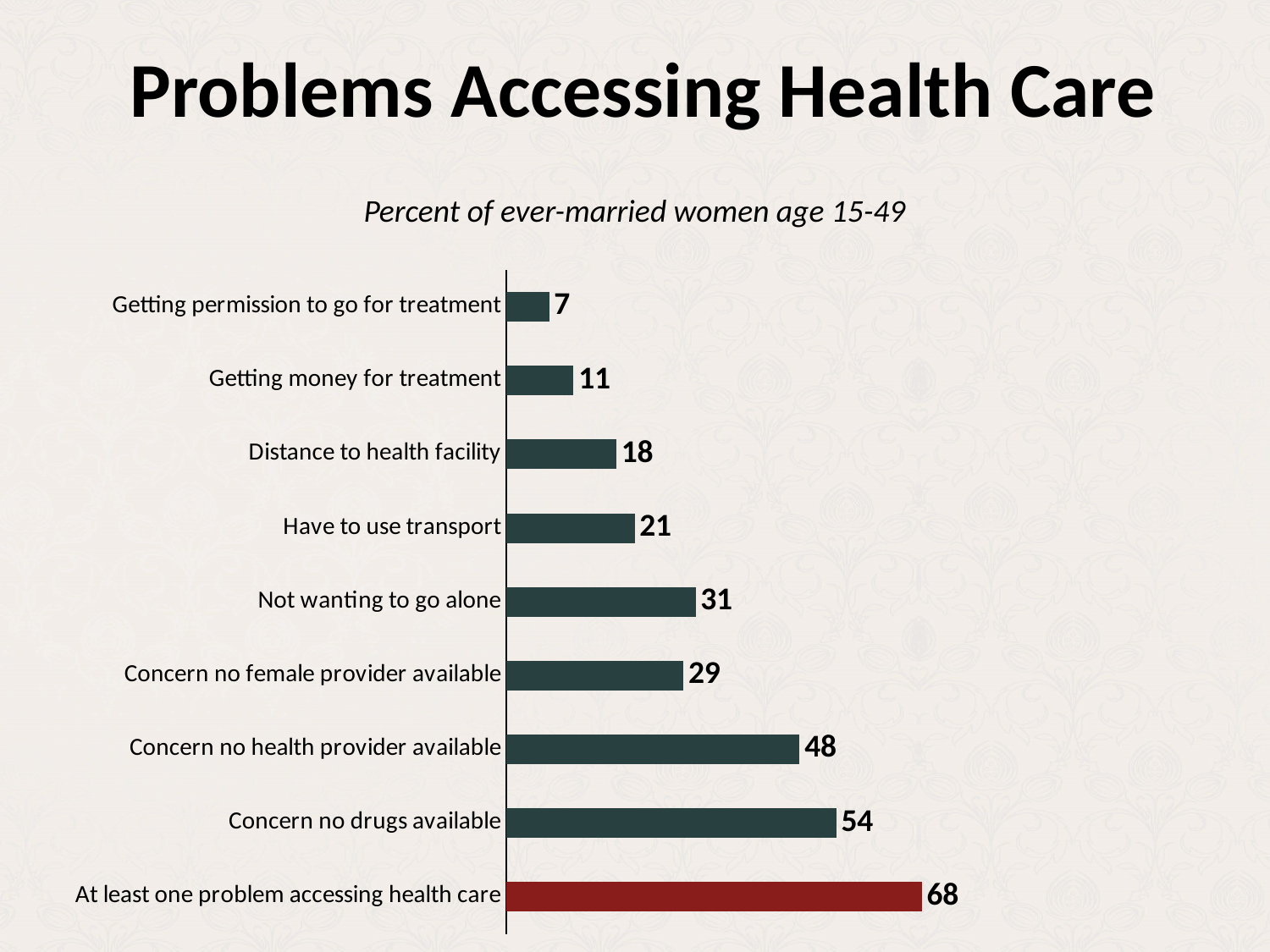

# Problems Accessing Health Care
Percent of ever-married women age 15-49

### Chart

| Category | Women |
|---|---|
| At least one problem accessing health care | 68.0 |
| Concern no drugs available | 54.0 |
| Concern no health provider available | 48.0 |
| Concern no female provider available | 29.0 |
| Not wanting to go alone | 31.0 |
| Have to use transport | 21.0 |
| Distance to health facility | 18.0 |
| Getting money for treatment | 11.0 |
| Getting permission to go for treatment | 7.0 |